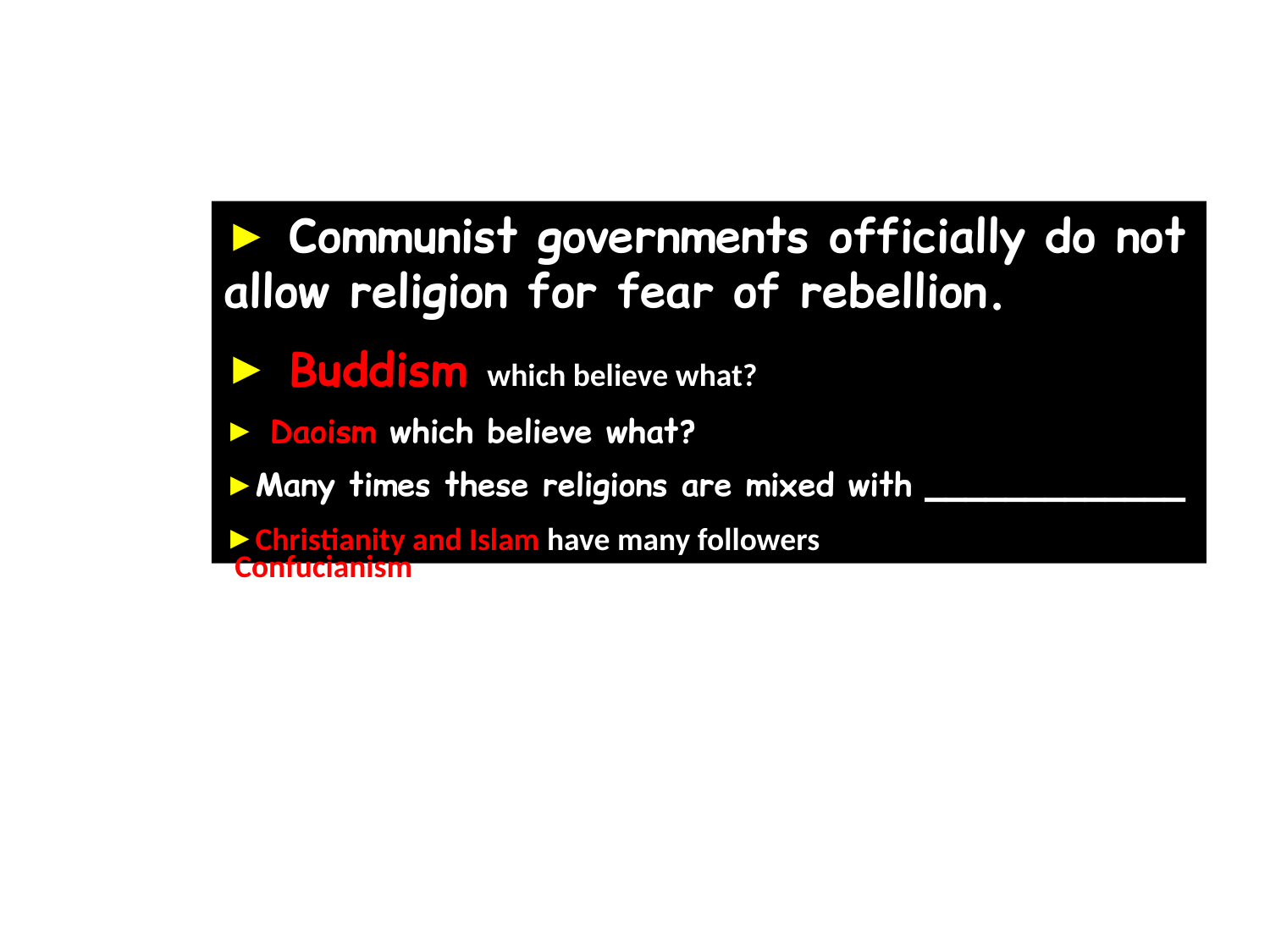

Communist governments officially do not allow religion for fear of rebellion.
 Buddism which believe what?
  Daoism which believe what?
Many times these religions are mixed with _____________
Christianity and Islam have many followers
Confucianism